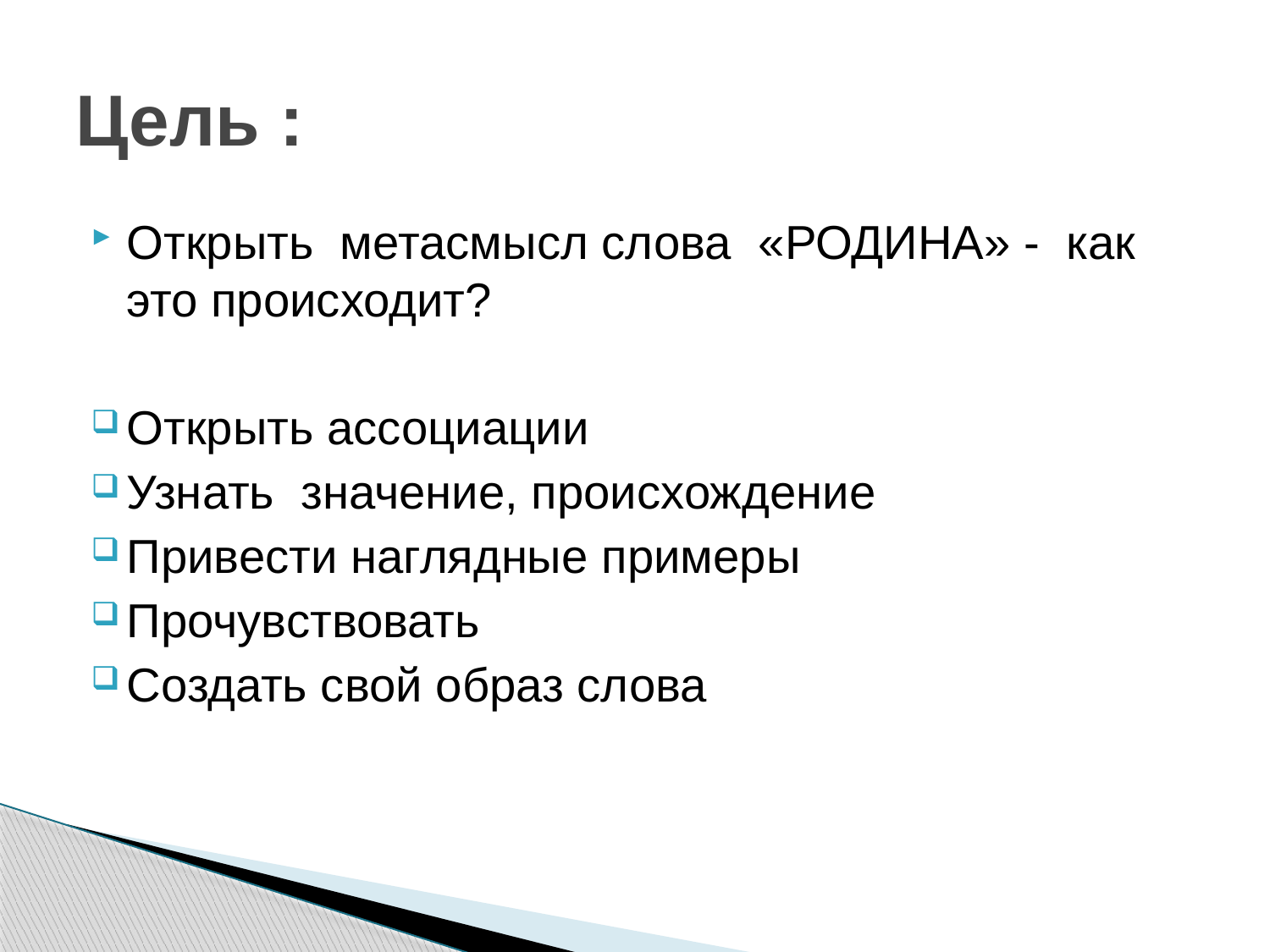

# Цель :
Открыть  метасмысл слова  «РОДИНА» -  как это происходит?

Открыть ассоциации
Узнать  значение, происхождение
Привести наглядные примеры
Прочувствовать
Создать свой образ слова